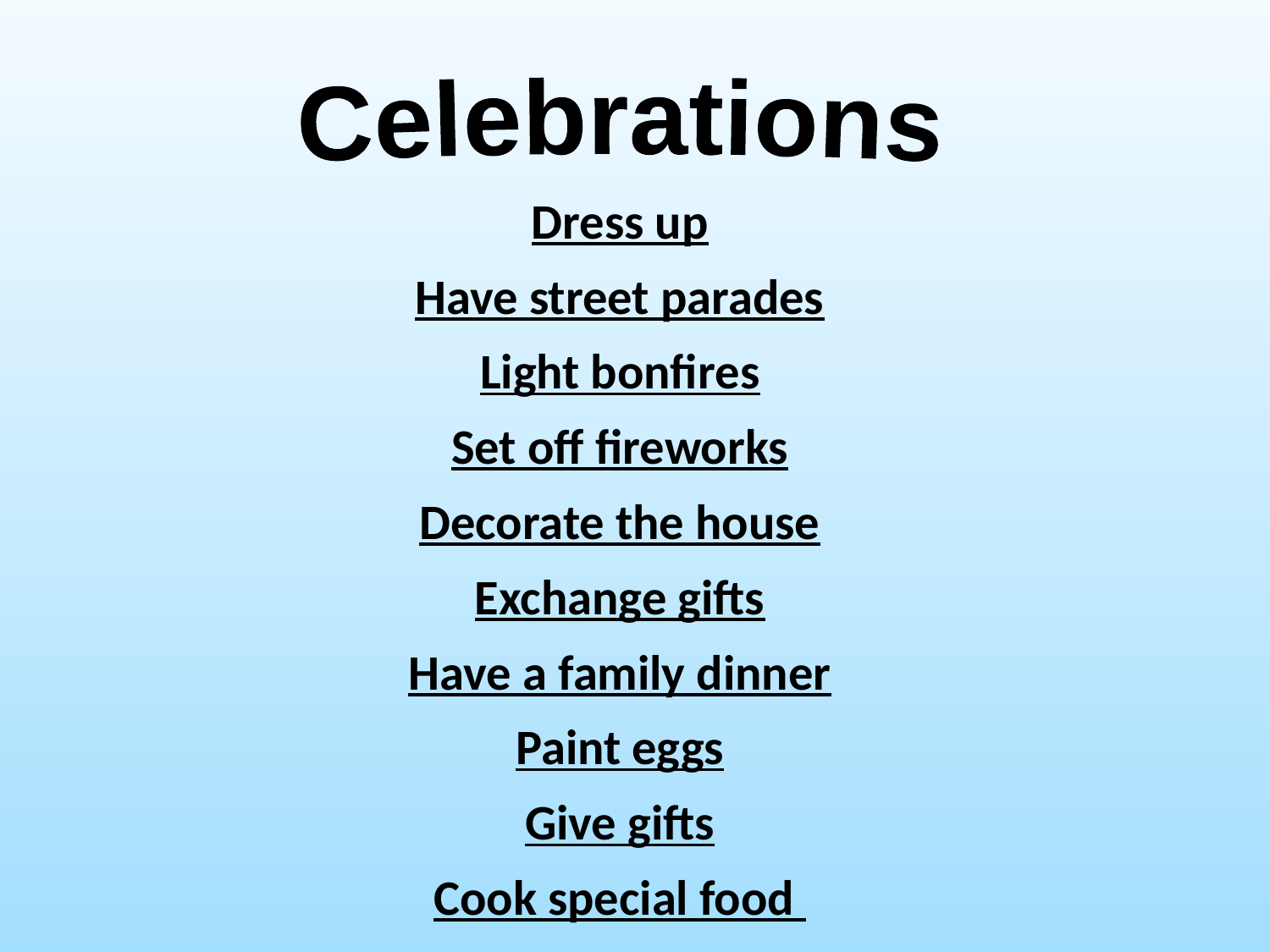

Celebrations
Dress up
Have street parades
Light bonfires
Set off fireworks
Decorate the house
Exchange gifts
Have a family dinner
Paint eggs
Give gifts
Cook special food